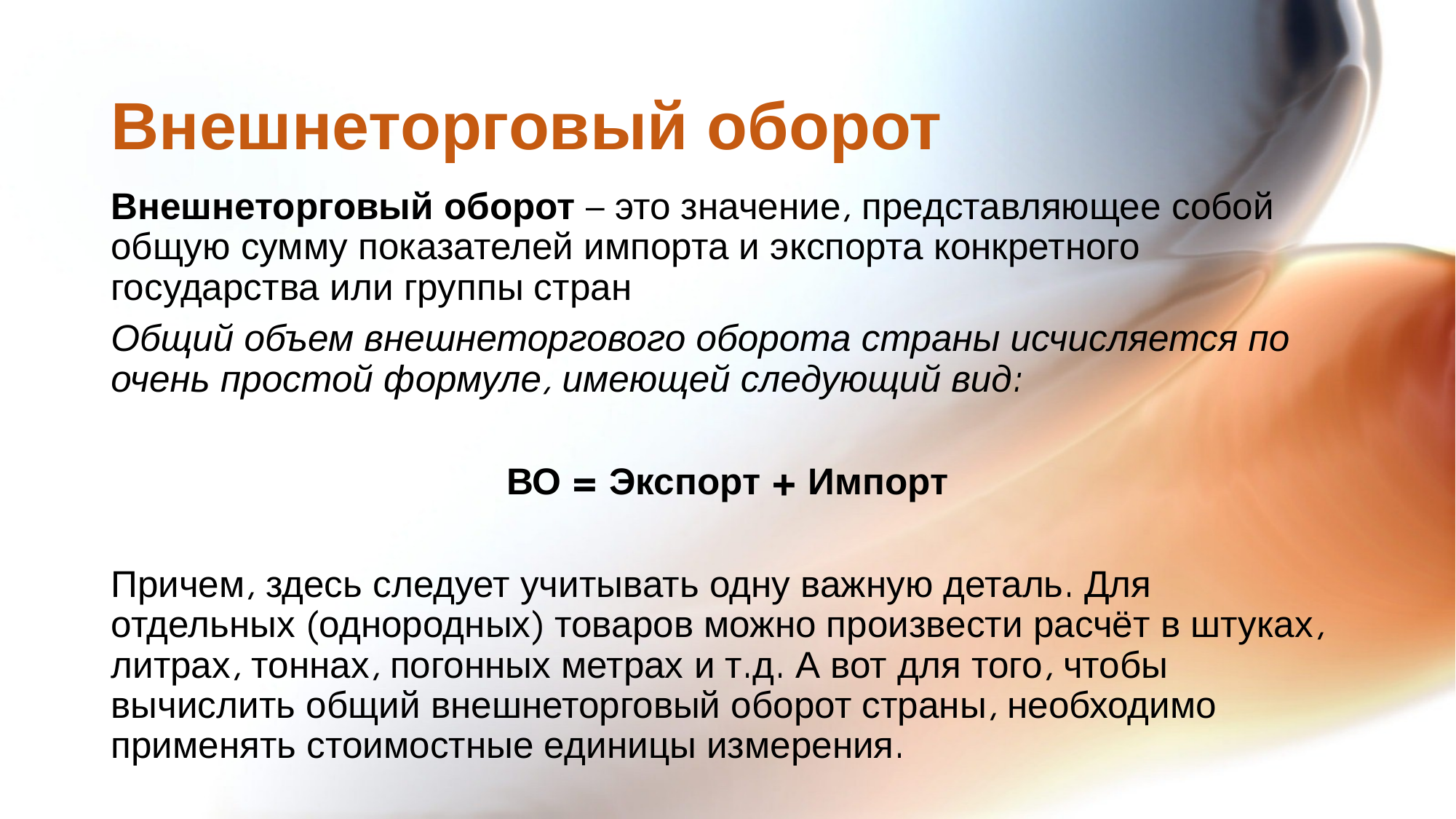

# Внешнеторговый оборот
Внешнеторговый оборот – это значение, представляющее собой общую сумму показателей импорта и экспорта конкретного государства или группы стран
Общий объем внешнеторгового оборота страны исчисляется по очень простой формуле, имеющей следующий вид:

ВО = Экспорт + Импорт

Причем, здесь следует учитывать одну важную деталь. Для отдельных (однородных) товаров можно произвести расчёт в штуках, литрах, тоннах, погонных метрах и т.д. А вот для того, чтобы вычислить общий внешнеторговый оборот страны, необходимо применять стоимостные единицы измерения.